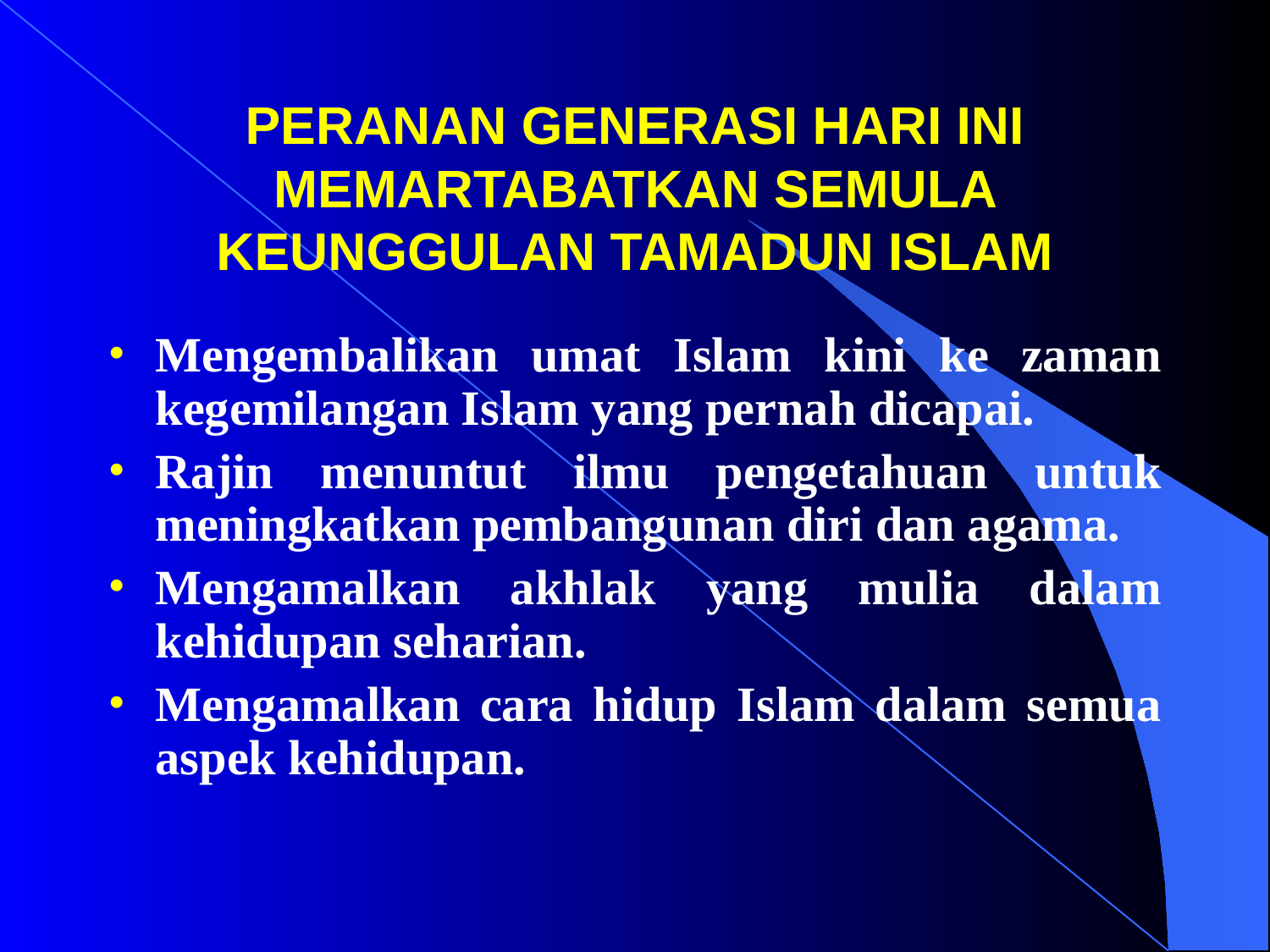

# PERANAN GENERASI HARI INI MEMARTABATKAN SEMULA KEUNGGULAN TAMADUN ISLAM

Mengembalikan umat Islam kini ke zaman kegemilangan Islam yang pernah dicapai.
Rajin menuntut ilmu pengetahuan untuk meningkatkan pembangunan diri dan agama.
Mengamalkan akhlak yang mulia dalam kehidupan seharian.
Mengamalkan cara hidup Islam dalam semua aspek kehidupan.